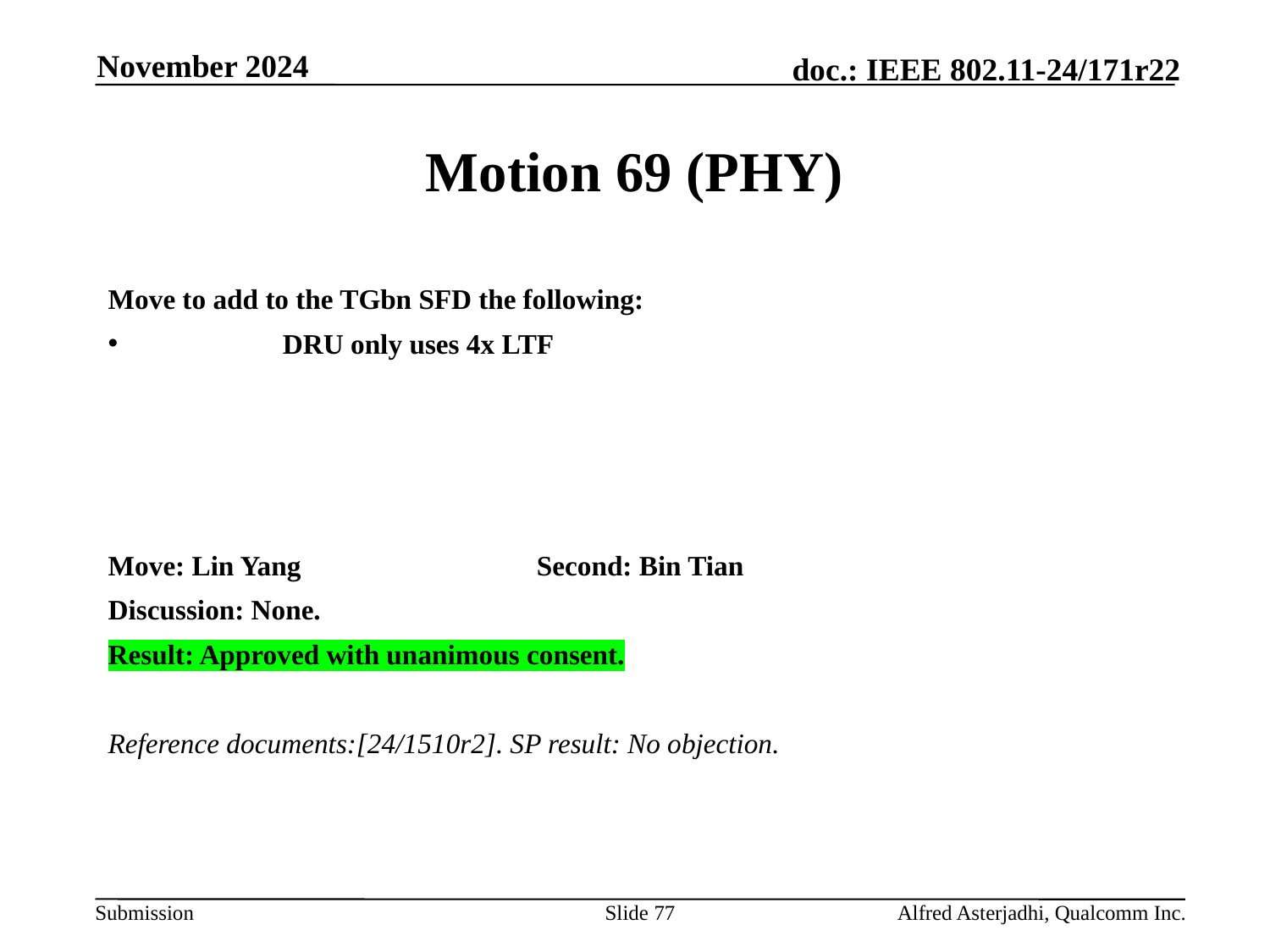

November 2024
# Motion 69 (PHY)
Move to add to the TGbn SFD the following:
	DRU only uses 4x LTF

Move: Lin Yang 		Second: Bin Tian
Discussion: None.
Result: Approved with unanimous consent.

Reference documents:[24/1510r2]. SP result: No objection.

Slide 77
Alfred Asterjadhi, Qualcomm Inc.